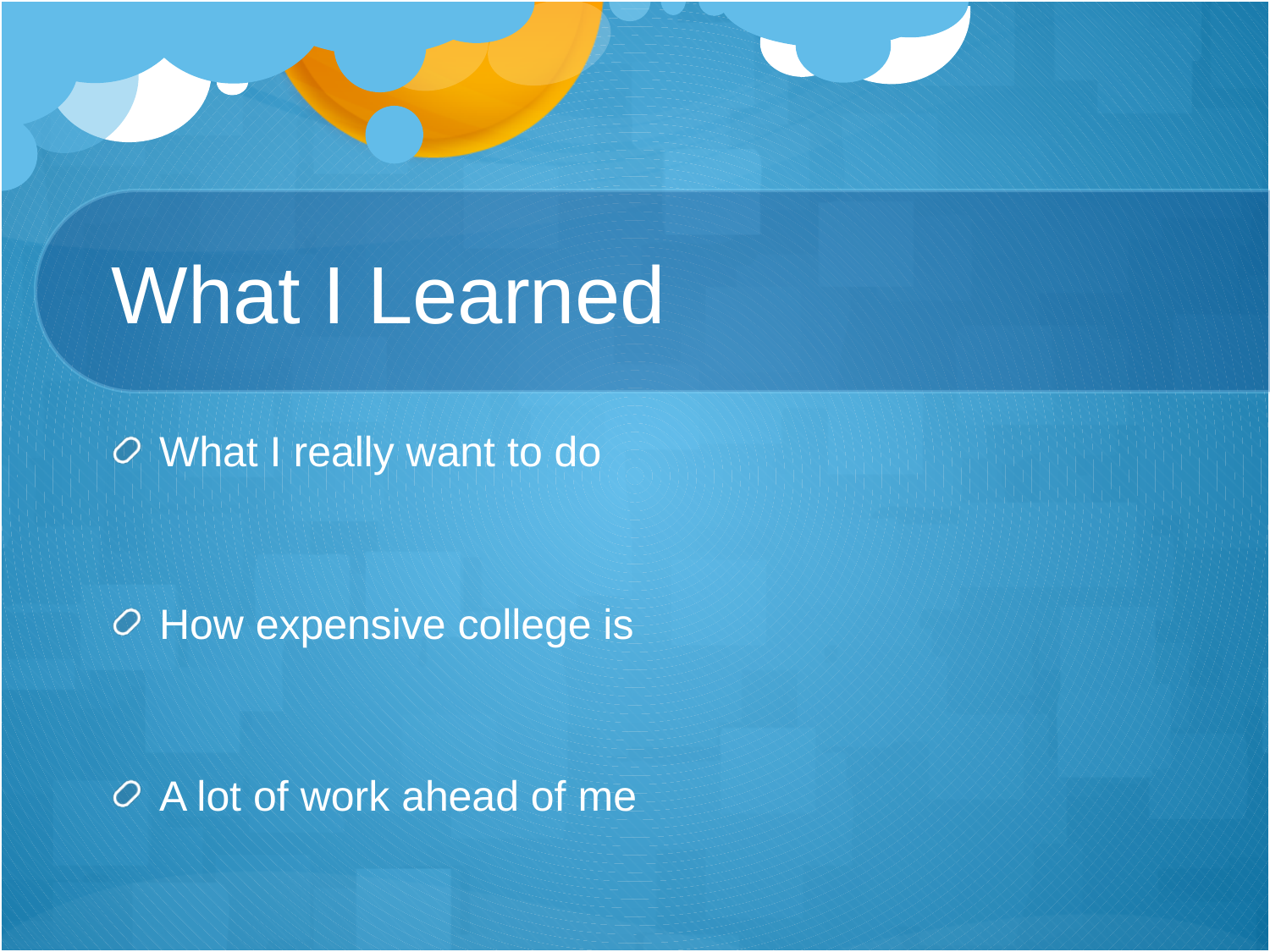

# What I Learned
What I really want to do

How expensive college is

A lot of work ahead of me